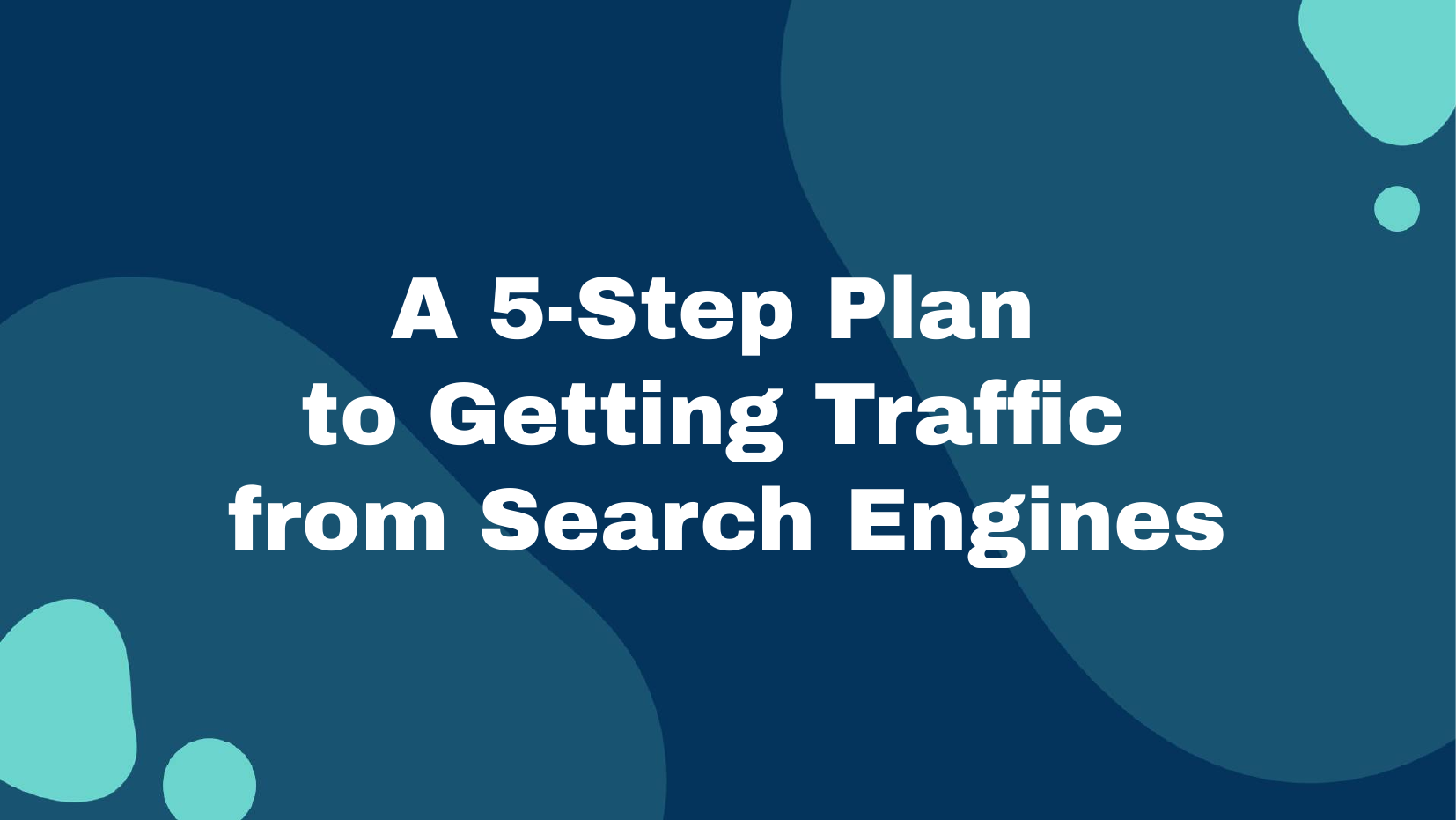

A 5-Step Plan
to Getting Traffic
from Search Engines